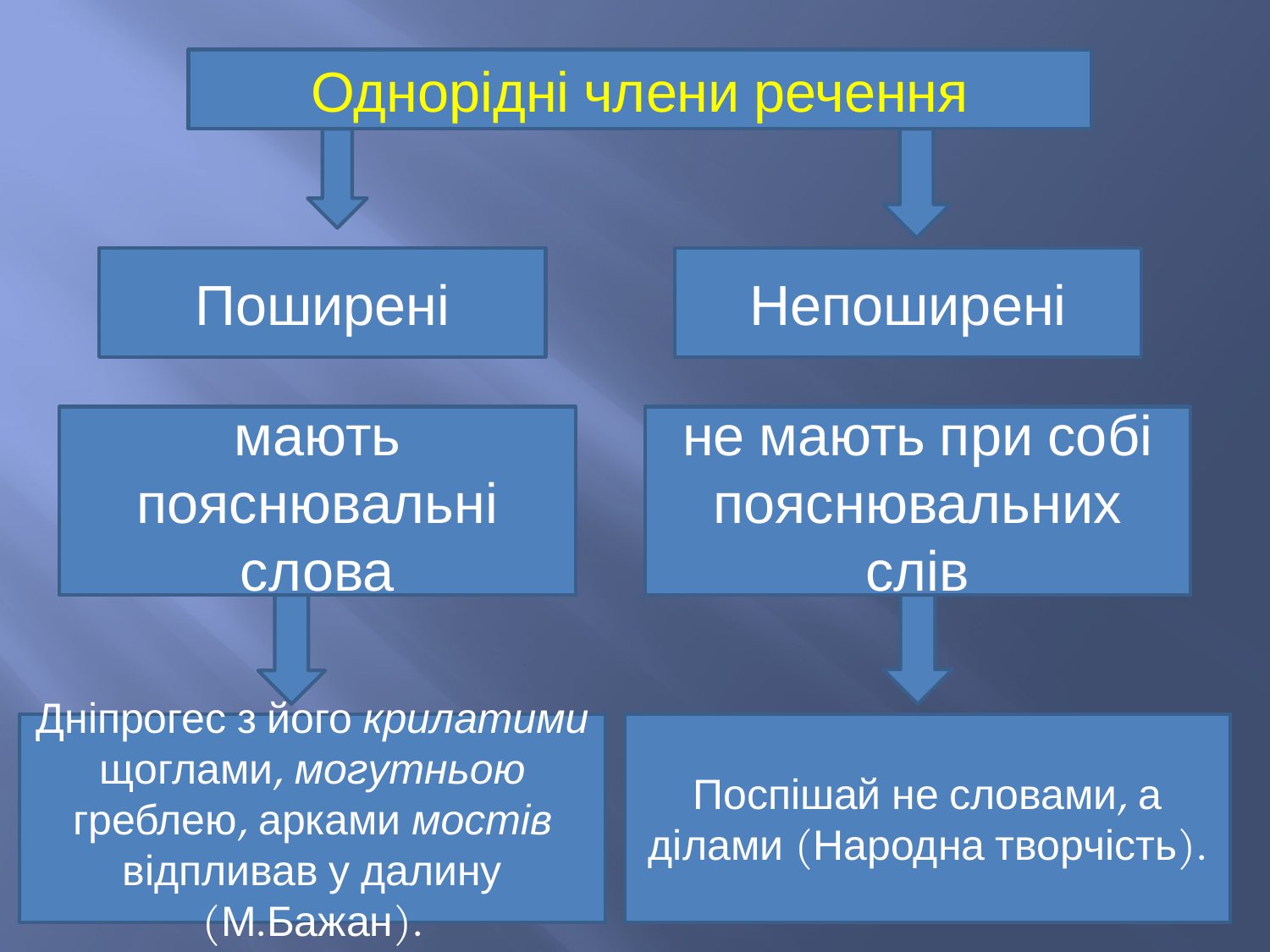

#

Однорідні члени речення

Поширені
Непоширені
мають пояснювальні слова
не мають при собі пояснювальних слів

Дніпрогес з його крилатими щоглами, могутньою греблею, арками мостів відпливав у далину (М.Бажан).
Поспішай не словами, а ділами (Народна творчість).